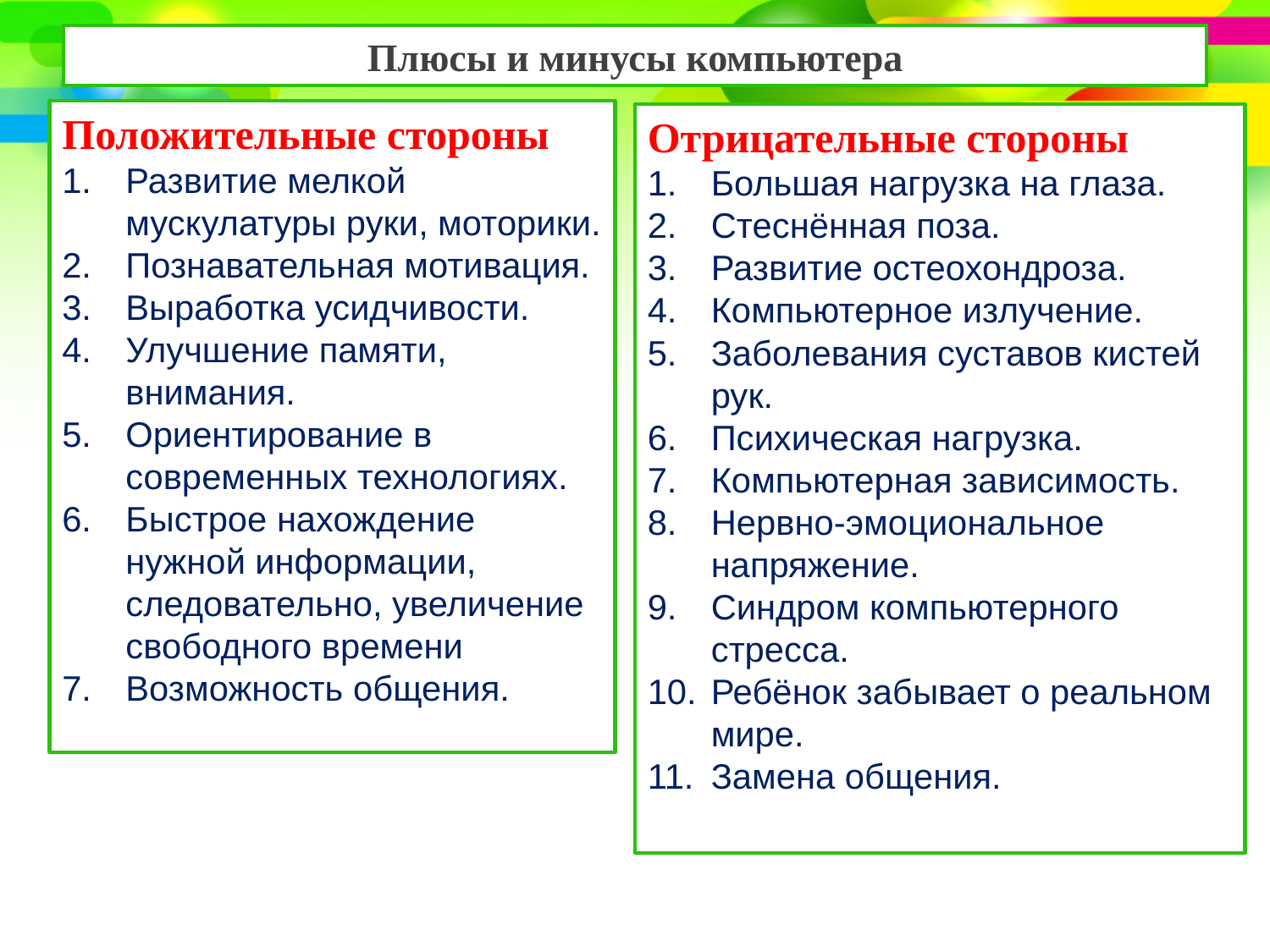

# Плюсы и минусы компьютера
Положительные стороны
Развитие мелкой мускулатуры руки, моторики.
Познавательная мотивация.
Выработка усидчивости.
Улучшение памяти, внимания.
Ориентирование в современных технологиях.
Быстрое нахождение нужной информации, следовательно, увеличение свободного времени
Возможность общения.

Отрицательные стороны
Большая нагрузка на глаза.
Стеснённая поза.
Развитие остеохондроза.
Компьютерное излучение.
Заболевания суставов кистей рук.
Психическая нагрузка.
Компьютерная зависимость.
Нервно-эмоциональное напряжение.
Синдром компьютерного стресса.
Ребёнок забывает о реальном мире.
Замена общения.